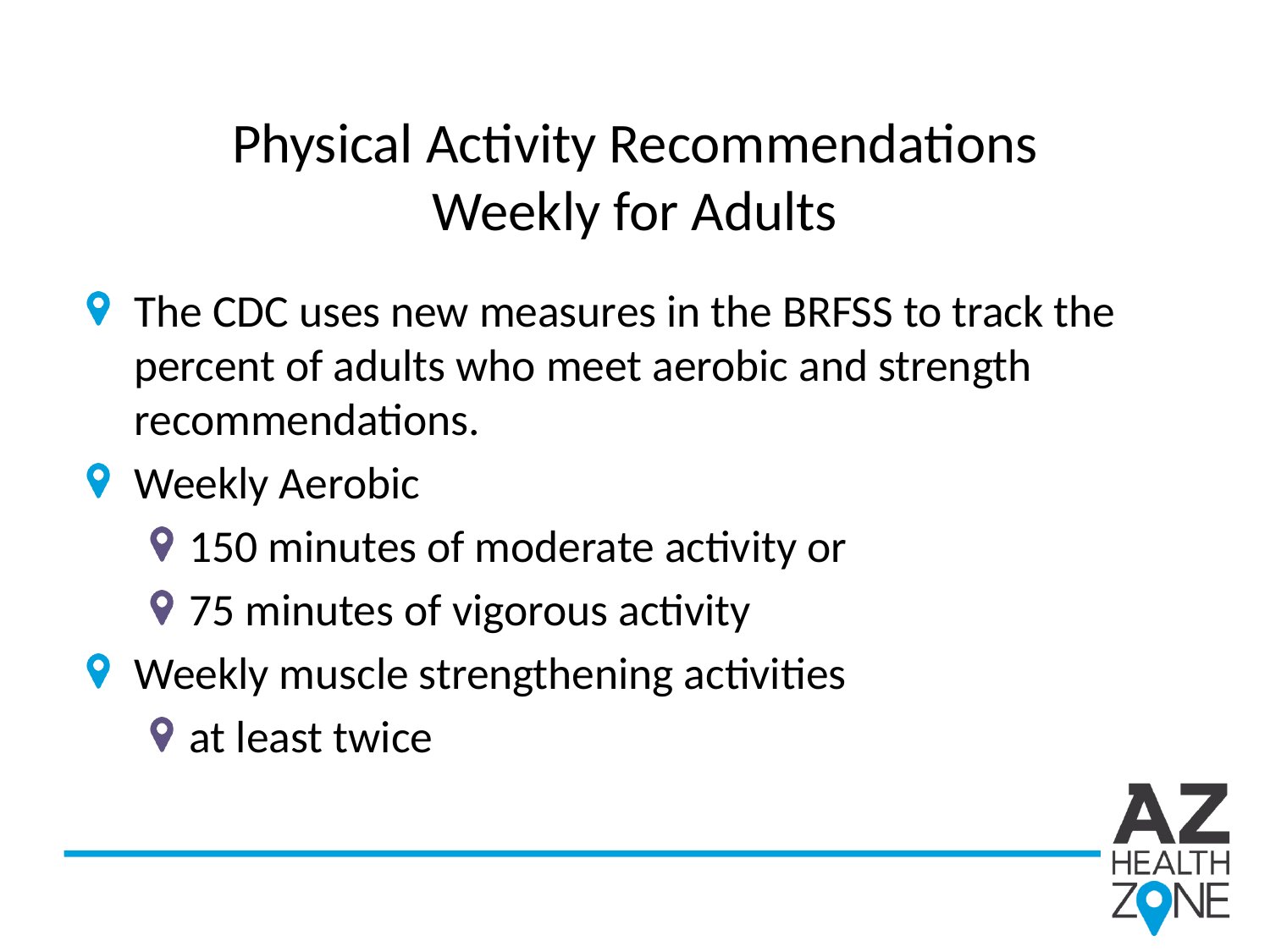

# Physical Activity Recommendations Weekly for Adults
The CDC uses new measures in the BRFSS to track the percent of adults who meet aerobic and strength recommendations.
Weekly Aerobic
150 minutes of moderate activity or
75 minutes of vigorous activity
Weekly muscle strengthening activities
at least twice